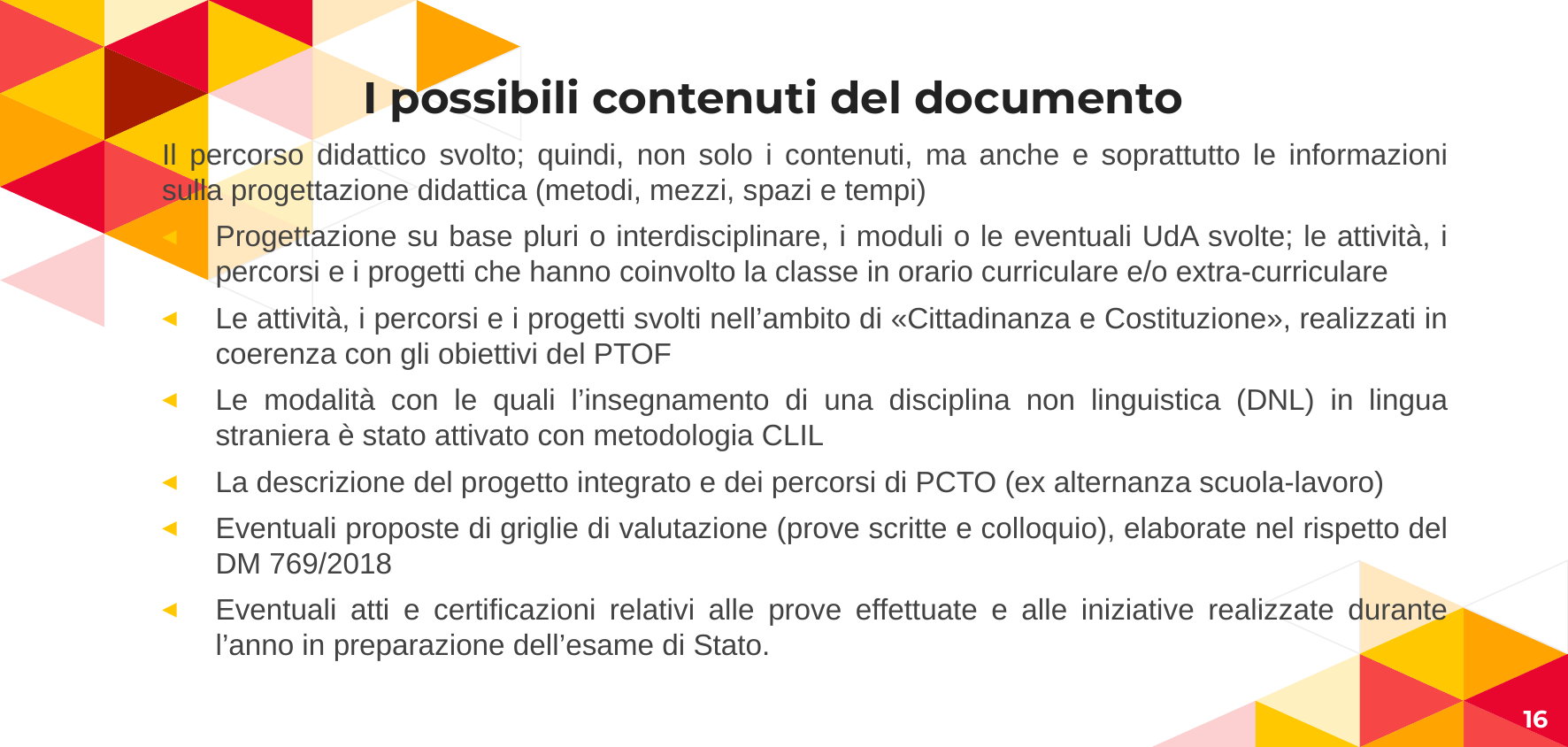

# I possibili contenuti del documento
Il percorso didattico svolto; quindi, non solo i contenuti, ma anche e soprattutto le informazioni sulla progettazione didattica (metodi, mezzi, spazi e tempi)
Progettazione su base pluri o interdisciplinare, i moduli o le eventuali UdA svolte; le attività, i percorsi e i progetti che hanno coinvolto la classe in orario curriculare e/o extra-curriculare
Le attività, i percorsi e i progetti svolti nell’ambito di «Cittadinanza e Costituzione», realizzati in coerenza con gli obiettivi del PTOF
Le modalità con le quali l’insegnamento di una disciplina non linguistica (DNL) in lingua straniera è stato attivato con metodologia CLIL
La descrizione del progetto integrato e dei percorsi di PCTO (ex alternanza scuola-lavoro)
Eventuali proposte di griglie di valutazione (prove scritte e colloquio), elaborate nel rispetto del DM 769/2018
Eventuali atti e certificazioni relativi alle prove effettuate e alle iniziative realizzate durante l’anno in preparazione dell’esame di Stato.
16